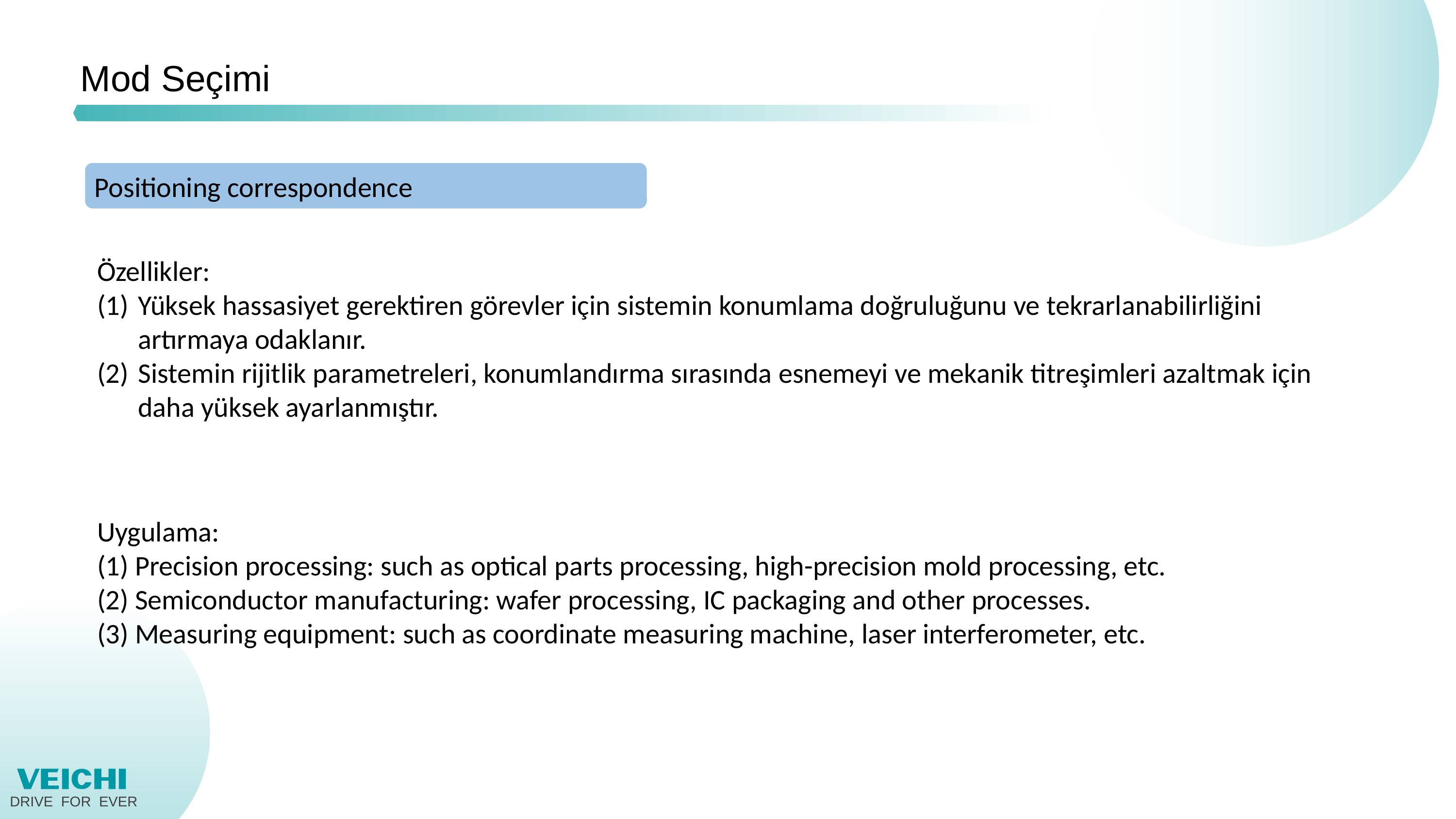

# Mod Seçimi
Positioning correspondence
Özellikler:
Yüksek hassasiyet gerektiren görevler için sistemin konumlama doğruluğunu ve tekrarlanabilirliğini artırmaya odaklanır.
Sistemin rijitlik parametreleri, konumlandırma sırasında esnemeyi ve mekanik titreşimleri azaltmak için daha yüksek ayarlanmıştır.
Uygulama:
(1) Precision processing: such as optical parts processing, high-precision mold processing, etc.
(2) Semiconductor manufacturing: wafer processing, IC packaging and other processes.
(3) Measuring equipment: such as coordinate measuring machine, laser interferometer, etc.